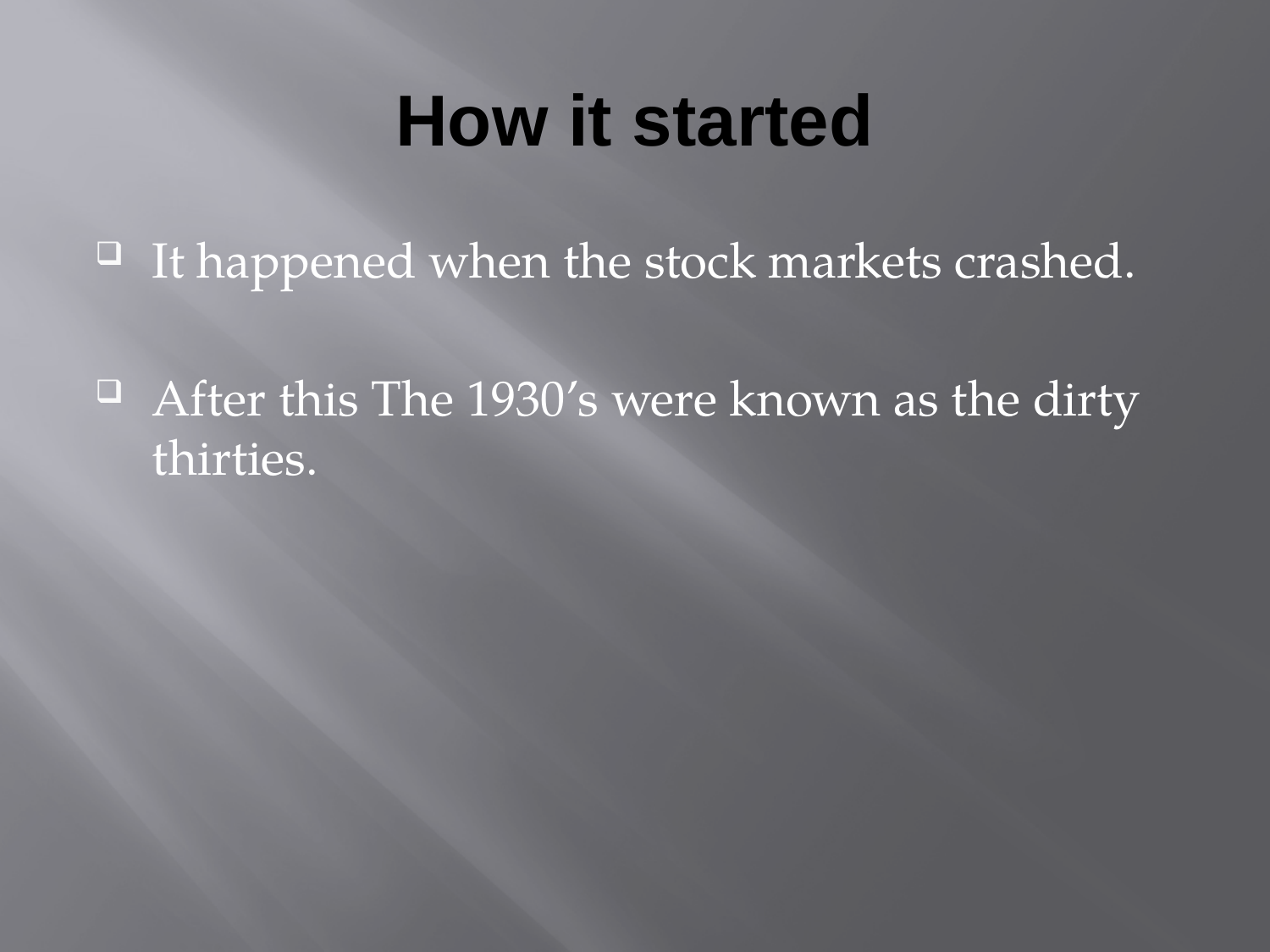

# How it started
It happened when the stock markets crashed.

After this The 1930’s were known as the dirty thirties.